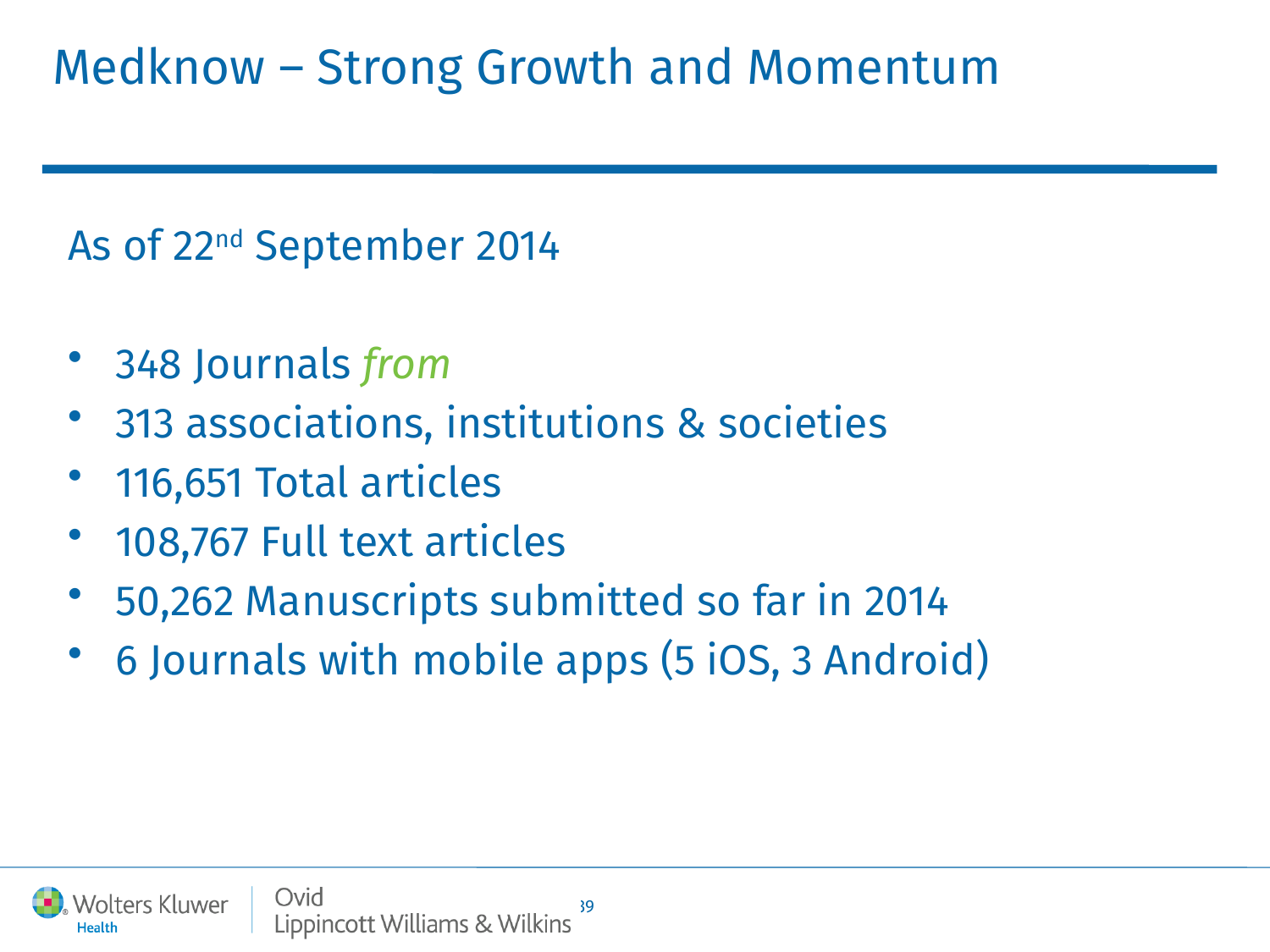

# Medknow – Strong Growth and Momentum
As of 22nd September 2014

348 Journals from
313 associations, institutions & societies
116,651 Total articles
108,767 Full text articles
50,262 Manuscripts submitted so far in 2014
6 Journals with mobile apps (5 iOS, 3 Android)